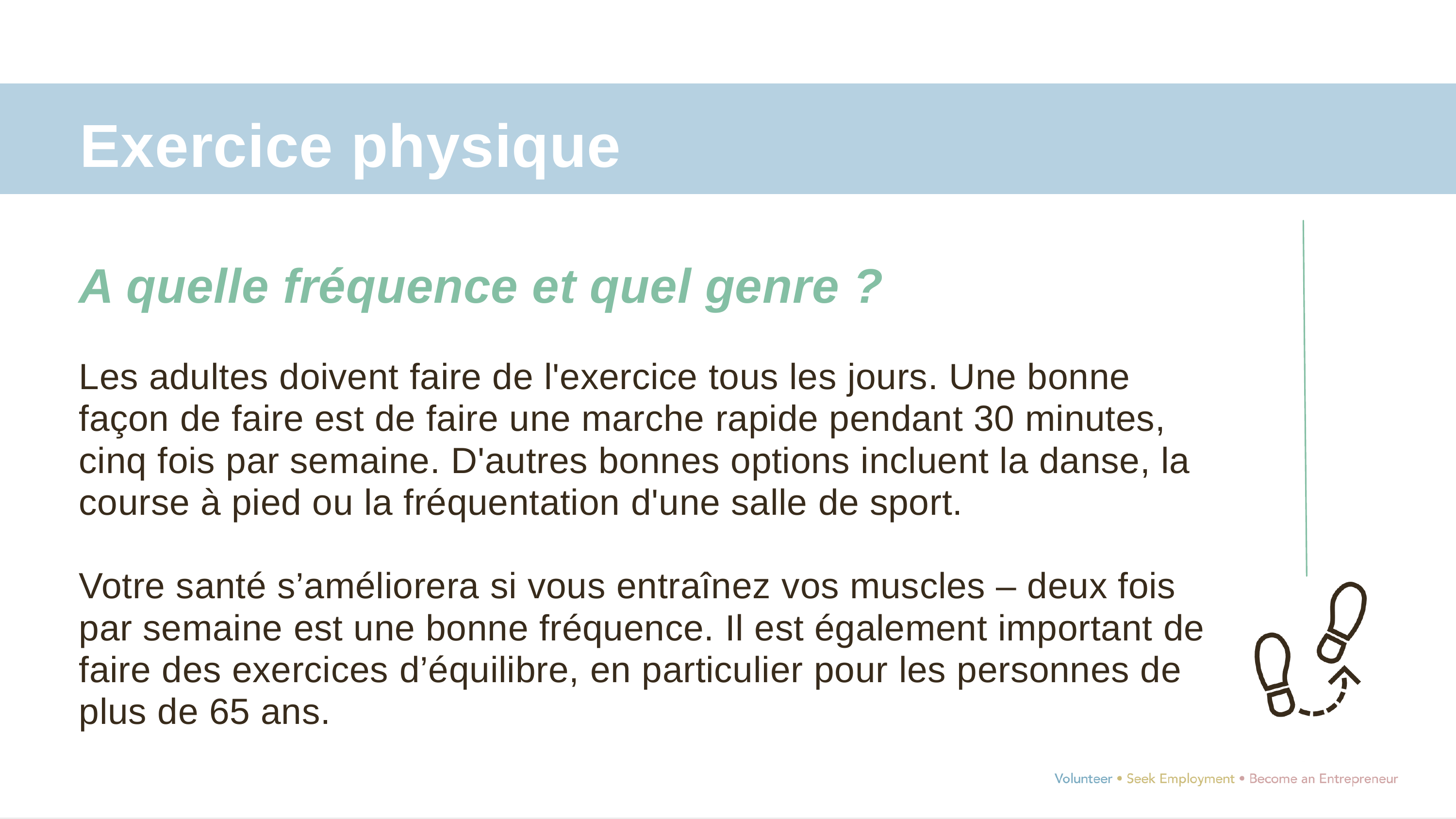

Exercice physique

A quelle fréquence et quel genre ?

Les adultes doivent faire de l'exercice tous les jours. Une bonne façon de faire est de faire une marche rapide pendant 30 minutes, cinq fois par semaine. D'autres bonnes options incluent la danse, la course à pied ou la fréquentation d'une salle de sport.

Votre santé s’améliorera si vous entraînez vos muscles – deux fois par semaine est une bonne fréquence. Il est également important de faire des exercices d’équilibre, en particulier pour les personnes de plus de 65 ans.